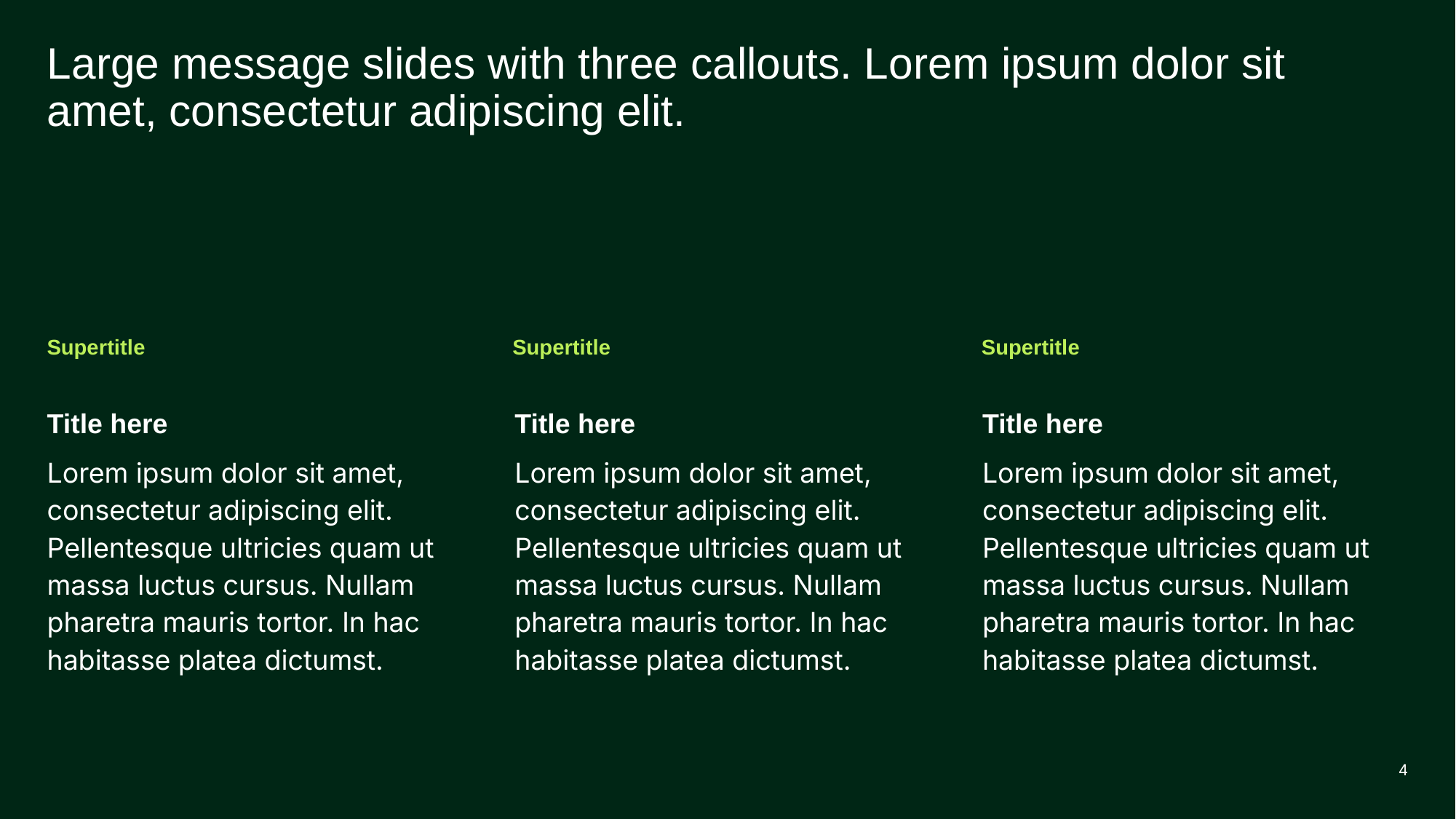

# Large message slides with three callouts. Lorem ipsum dolor sit amet, consectetur adipiscing elit.
Supertitle
Supertitle
Supertitle
Title here
Lorem ipsum dolor sit amet, consectetur adipiscing elit. Pellentesque ultricies quam ut massa luctus cursus. Nullam pharetra mauris tortor. In hac habitasse platea dictumst.
Title here
Lorem ipsum dolor sit amet, consectetur adipiscing elit. Pellentesque ultricies quam ut massa luctus cursus. Nullam pharetra mauris tortor. In hac habitasse platea dictumst.

Title here
Lorem ipsum dolor sit amet, consectetur adipiscing elit. Pellentesque ultricies quam ut massa luctus cursus. Nullam pharetra mauris tortor. In hac habitasse platea dictumst.
4